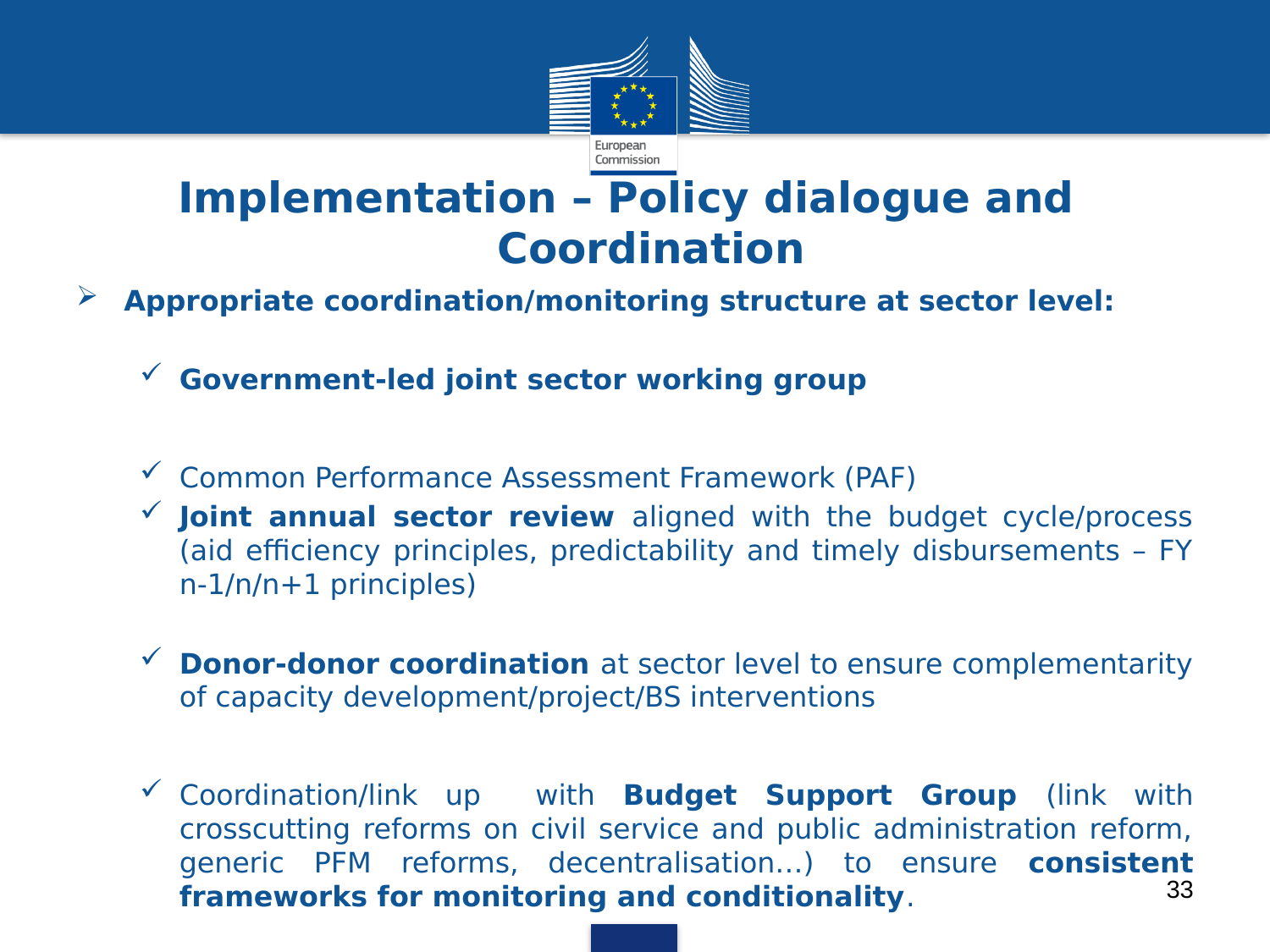

# Implementation – Policy dialogue and Coordination
Appropriate coordination/monitoring structure at sector level:

Government-led joint sector working group

Common Performance Assessment Framework (PAF)
Joint annual sector review aligned with the budget cycle/process (aid efficiency principles, predictability and timely disbursements – FY n-1/n/n+1 principles)

Donor-donor coordination at sector level to ensure complementarity of capacity development/project/BS interventions

Coordination/link up  with Budget Support Group (link with crosscutting reforms on civil service and public administration reform, generic PFM reforms, decentralisation…) to ensure consistent frameworks for monitoring and conditionality.

33